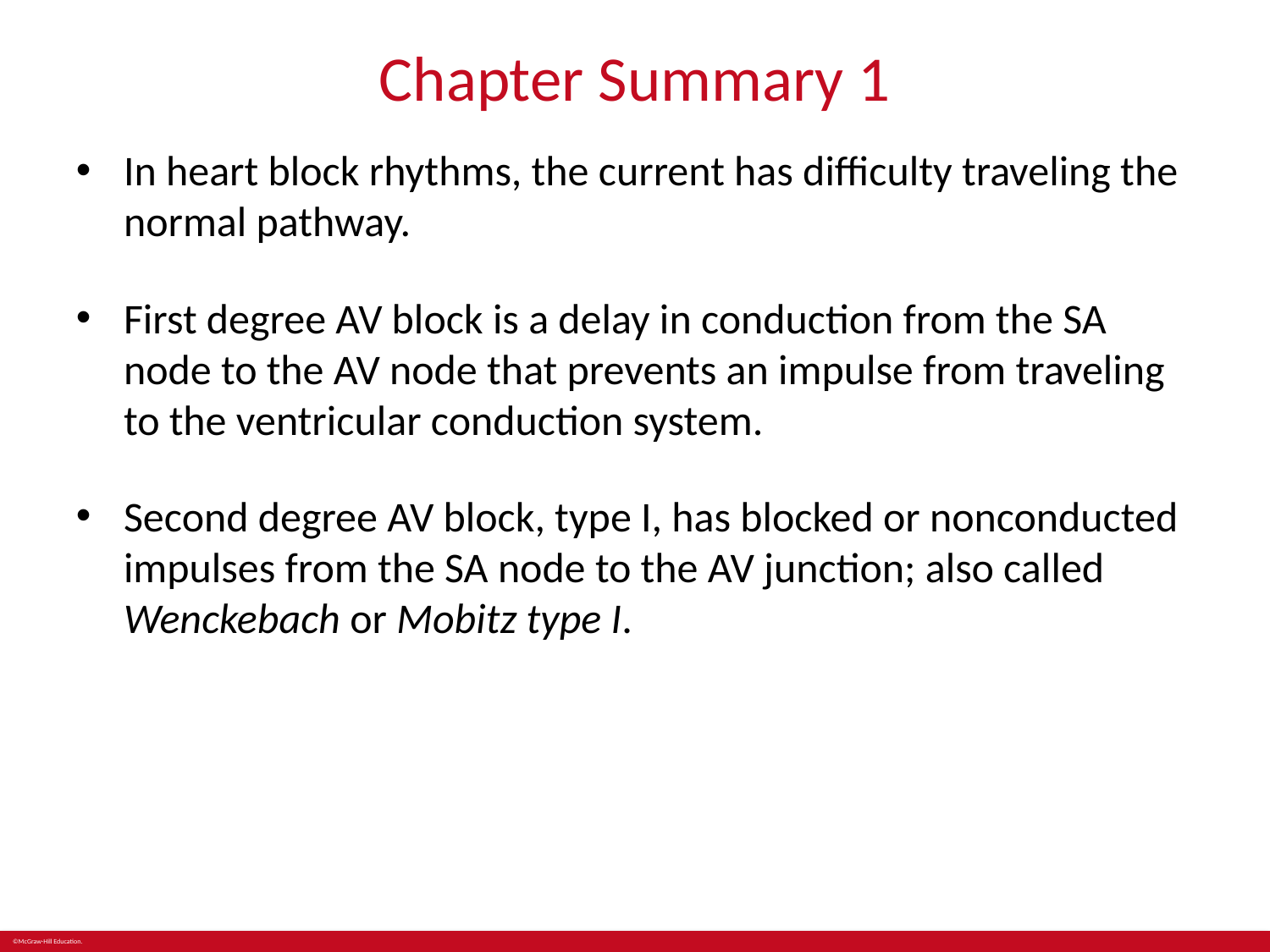

# Chapter Summary 1
In heart block rhythms, the current has difficulty traveling the normal pathway.
First degree AV block is a delay in conduction from the SA node to the AV node that prevents an impulse from traveling to the ventricular conduction system.
Second degree AV block, type I, has blocked or nonconducted impulses from the SA node to the AV junction; also called Wenckebach or Mobitz type I.